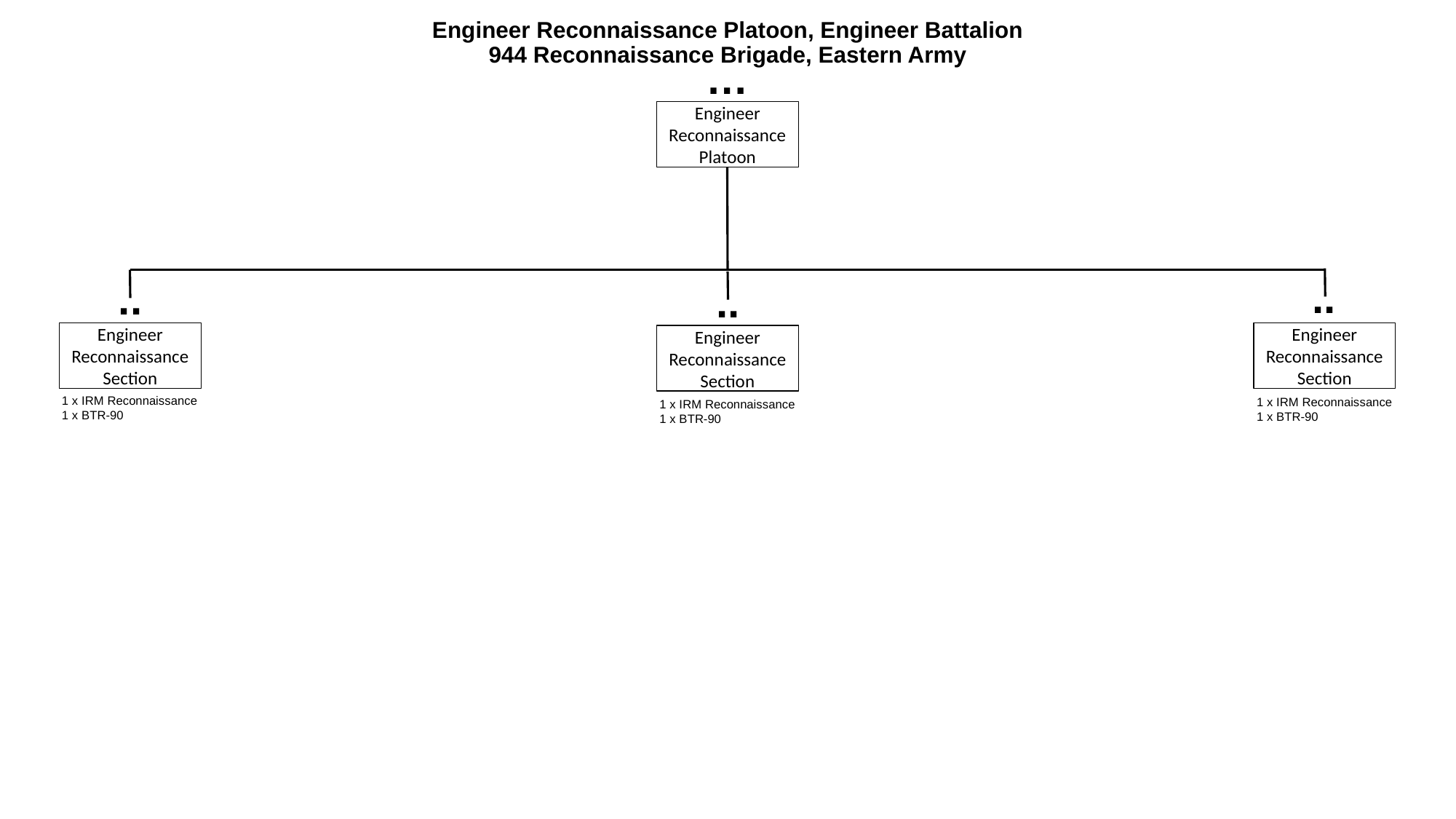

# Engineer Reconnaissance Platoon, Engineer Battalion 944 Reconnaissance Brigade, Eastern Army
…
Engineer Reconnaissance
Platoon
..
..
..
Engineer Reconnaissance Section
Engineer Reconnaissance Section
Engineer Reconnaissance Section
1 x IRM Reconnaissance
1 x BTR-90
1 x IRM Reconnaissance
1 x BTR-90
1 x IRM Reconnaissance
1 x BTR-90